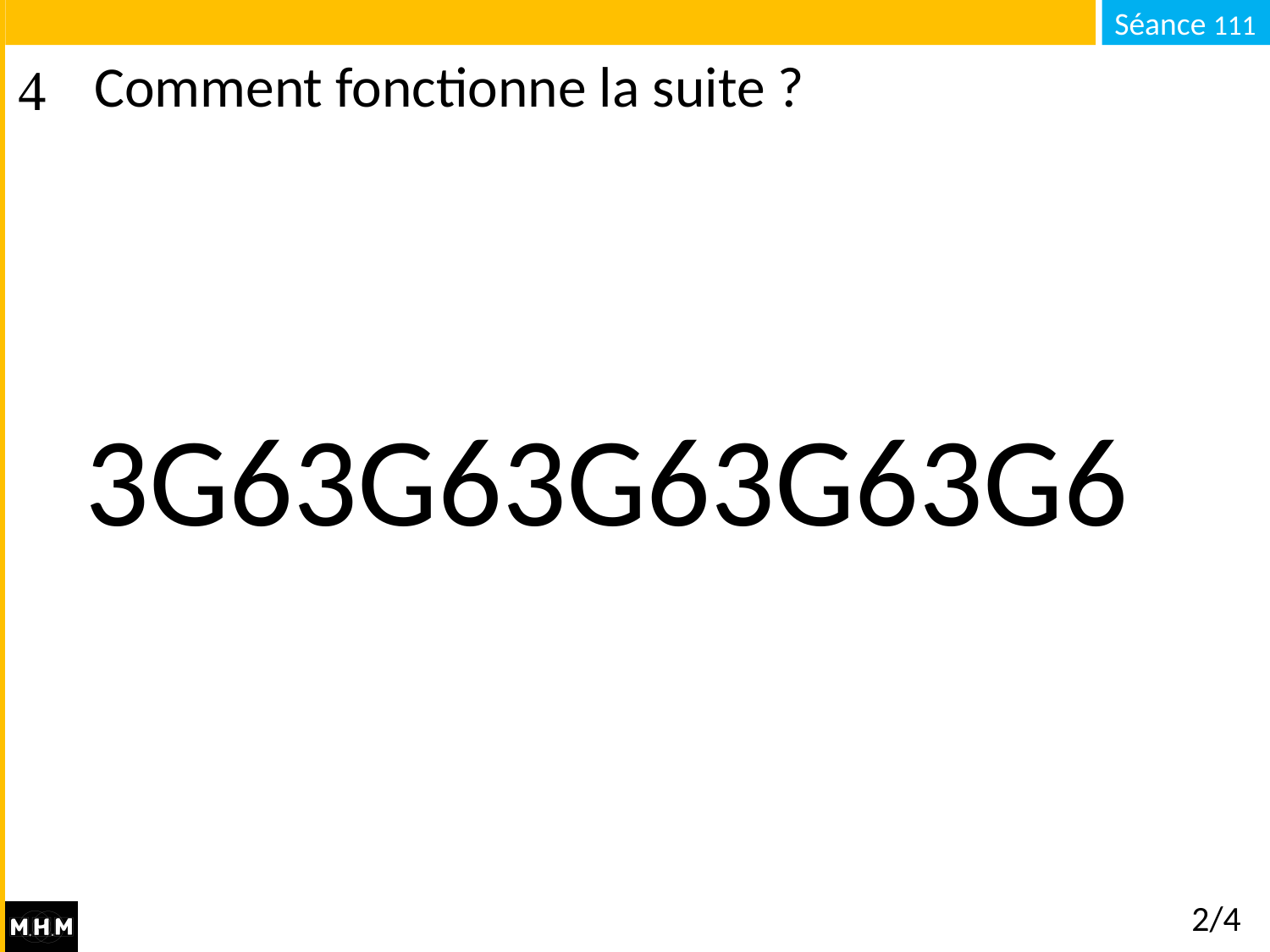

# Comment fonctionne la suite ?
3G63G63G63G63G6
2/4